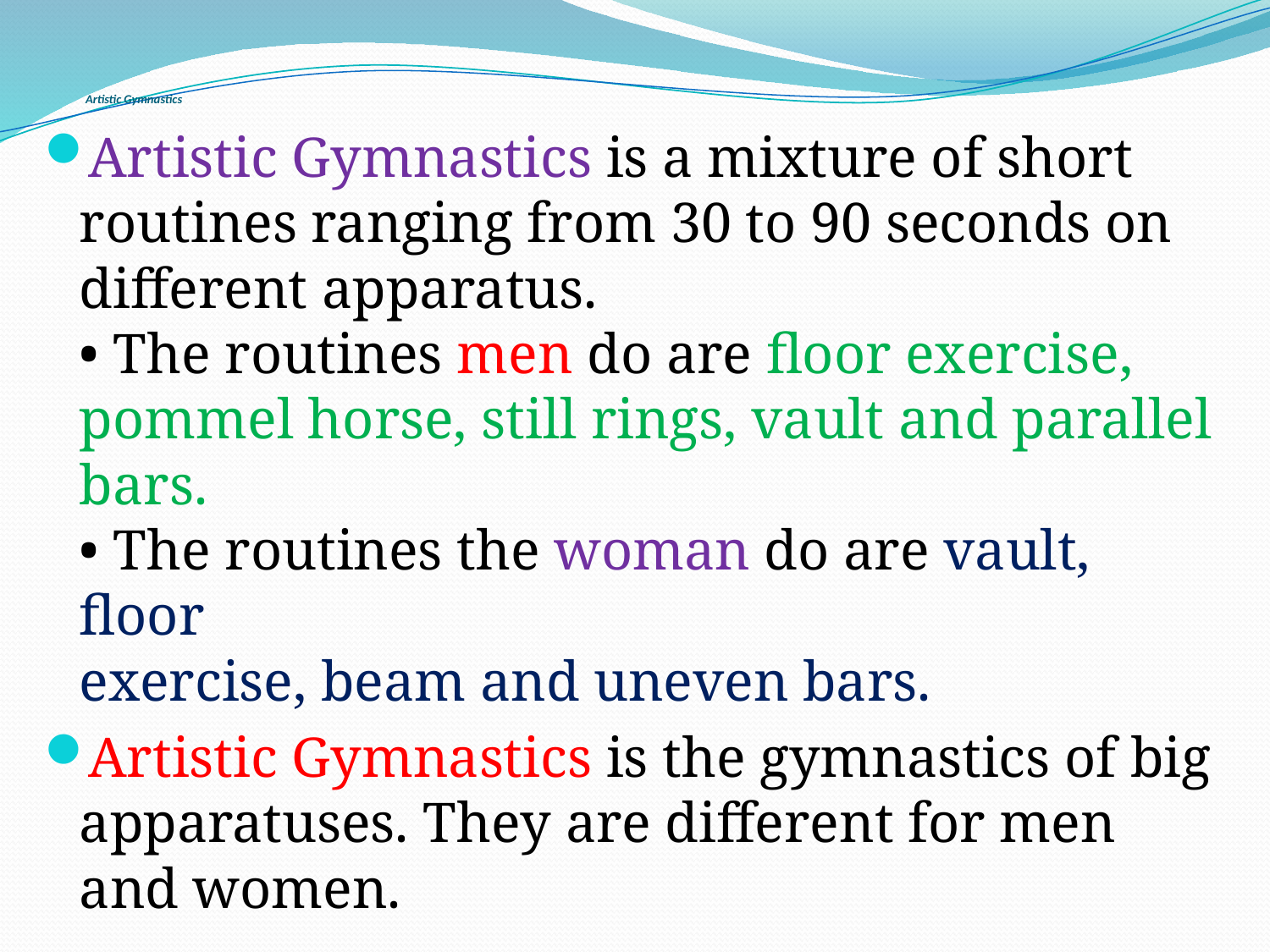

# Artistic Gymnastics
Artistic Gymnastics is a mixture of short routines ranging from 30 to 90 seconds on different apparatus.
• The routines men do are floor exercise, pommel horse, still rings, vault and parallel bars.
• The routines the woman do are vault, floor
exercise, beam and uneven bars.
Artistic Gymnastics is the gymnastics of big apparatuses. They are different for men and women.